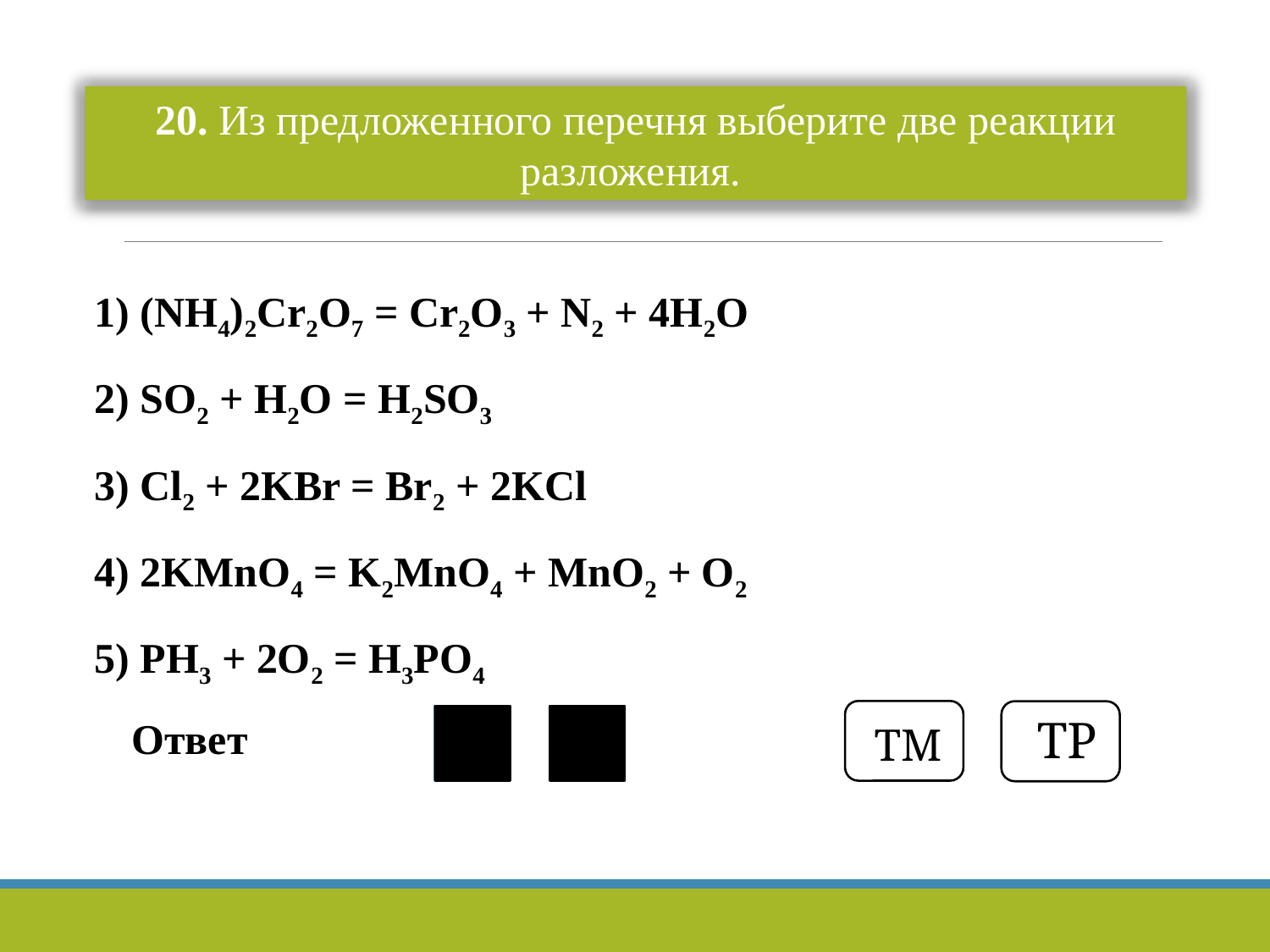

20. Из предложенного перечня выберите две реакции разложения.
1) (NH4)2Cr2O7 = Cr2O3 + N2 + 4H2O
2) SO2 + H2O = H2SO3
3) Cl2 + 2KBr = Br2 + 2KCl
4) 2KMnO4 = K2MnO4 + MnO2 + O2
5) PH3 + 2O2 = H3PO4
ТМ
ТР
   Ответ
1

4